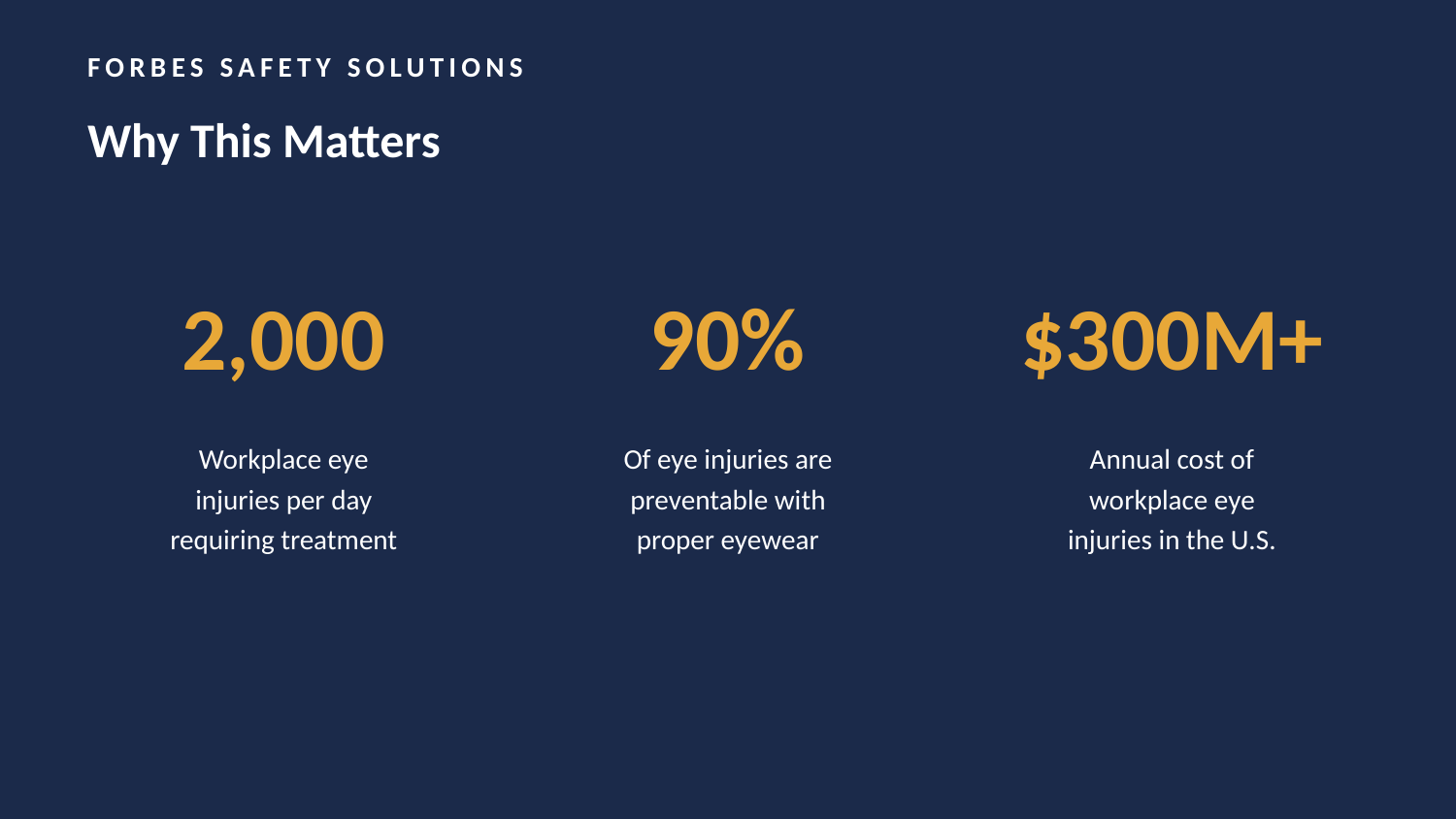

FORBES SAFETY SOLUTIONS
Why This Matters

2,000
90%
$300M+
Workplace eye
injuries per day
requiring treatment
Of eye injuries are
preventable with
proper eyewear
Annual cost of
workplace eye
injuries in the U.S.